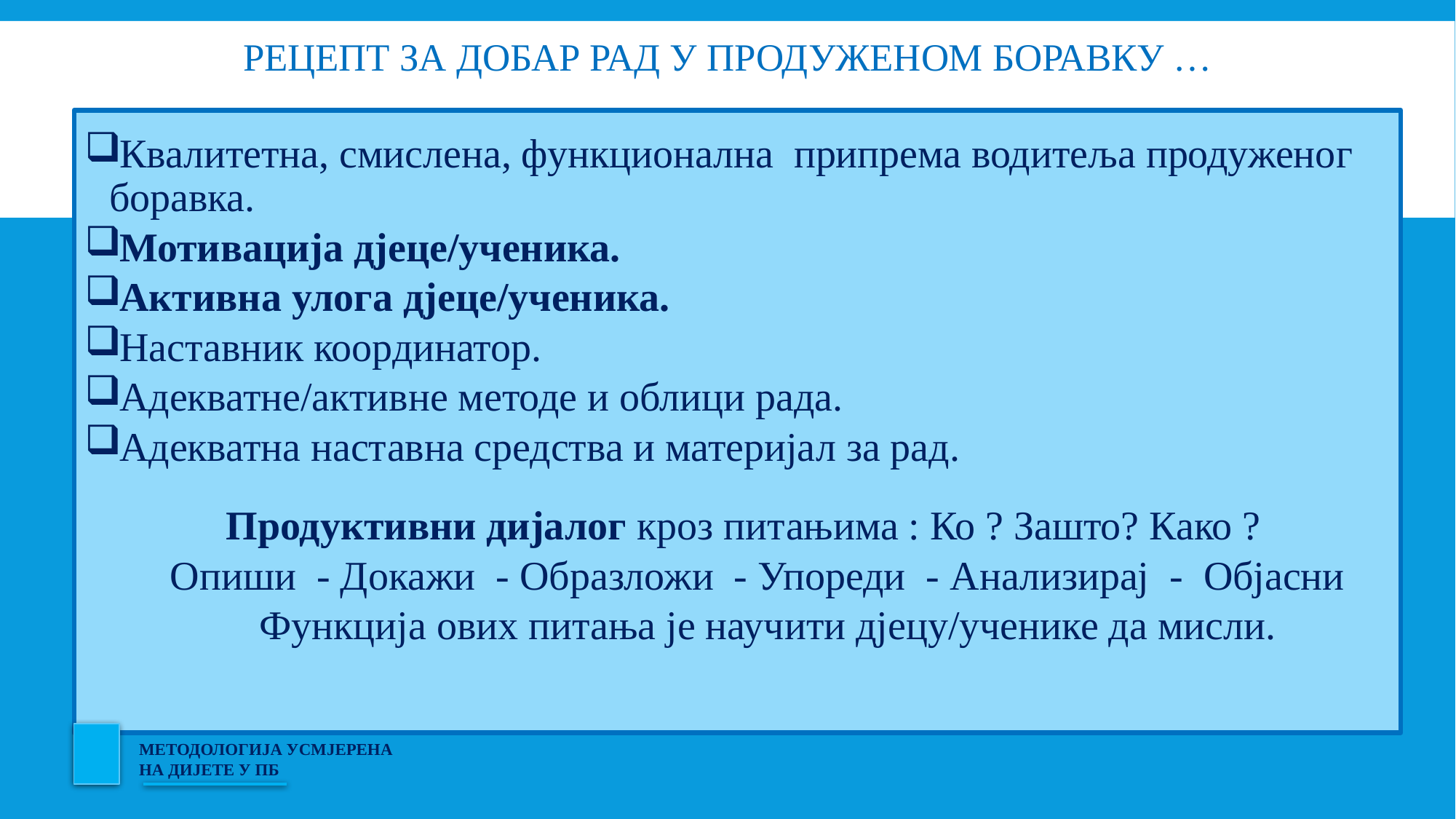

# Рецепт за добар рад у продуженом боравку …

 Квалитетна, смислена, функционална  припрема водитеља продуженог боравка.
 Мотивација дјеце/ученика.
 Активна улога дјеце/ученика.
 Наставник координатор.
 Адекватне/активне методе и облици рада.
 Адекватна наставна средства и материјал за рад.

    Продуктивни дијалог кроз питањима : Ко ? Зашто? Како ?
    Опиши  - Докажи  - Образложи  - Упореди  - Анализирај  -  Објасни
      Функција ових питања је научити дјецу/ученике да мисли.

МЕТОДОЛОГИЈА УСМЈЕРЕНА  НА ДИЈЕТЕ У ПБ